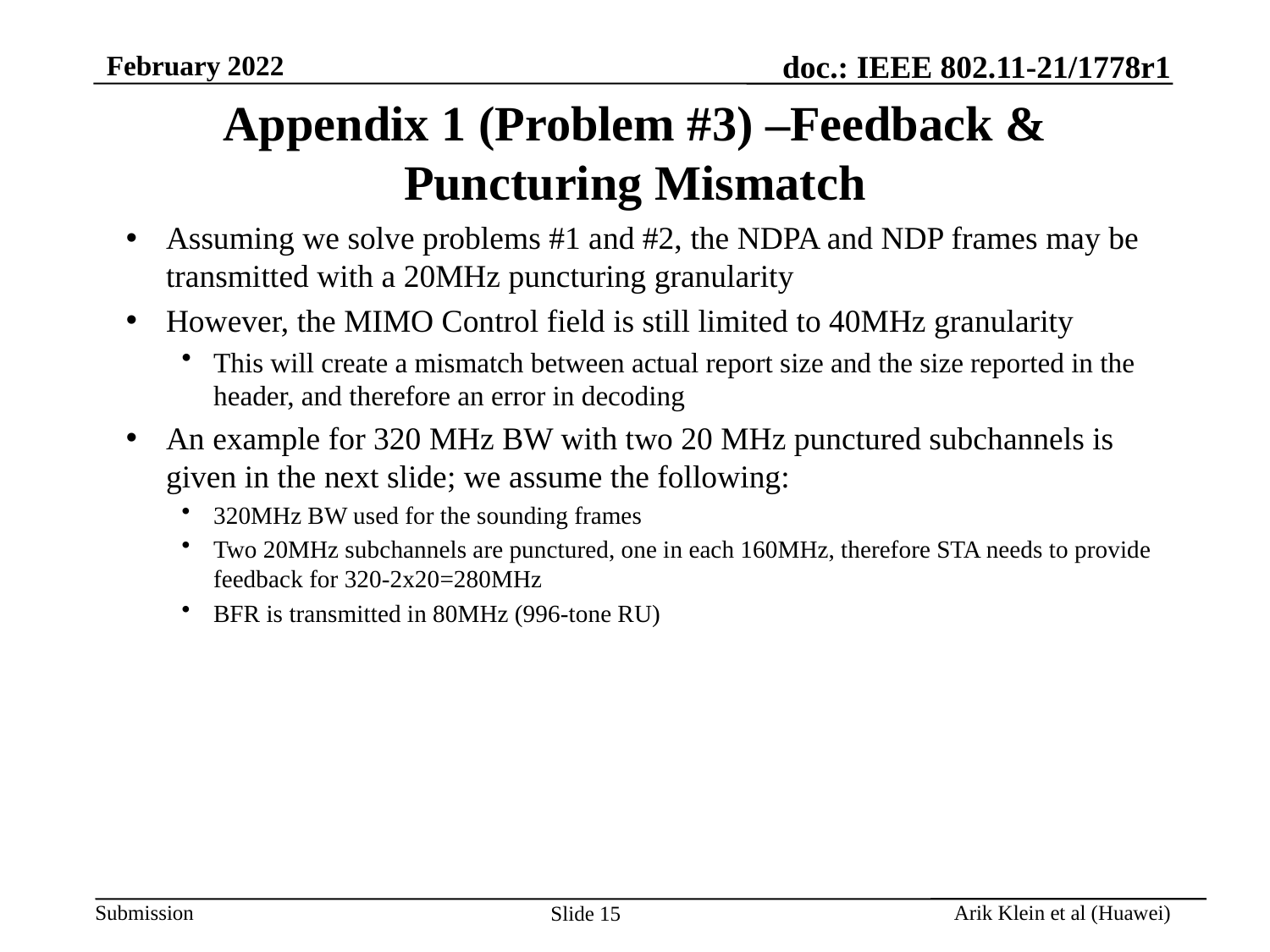

# Appendix 1 (Problem #3) –Feedback & Puncturing Mismatch
Assuming we solve problems #1 and #2, the NDPA and NDP frames may be transmitted with a 20MHz puncturing granularity
However, the MIMO Control field is still limited to 40MHz granularity
This will create a mismatch between actual report size and the size reported in the header, and therefore an error in decoding
An example for 320 MHz BW with two 20 MHz punctured subchannels is given in the next slide; we assume the following:
320MHz BW used for the sounding frames
Two 20MHz subchannels are punctured, one in each 160MHz, therefore STA needs to provide feedback for 320-2x20=280MHz
BFR is transmitted in 80MHz (996-tone RU)